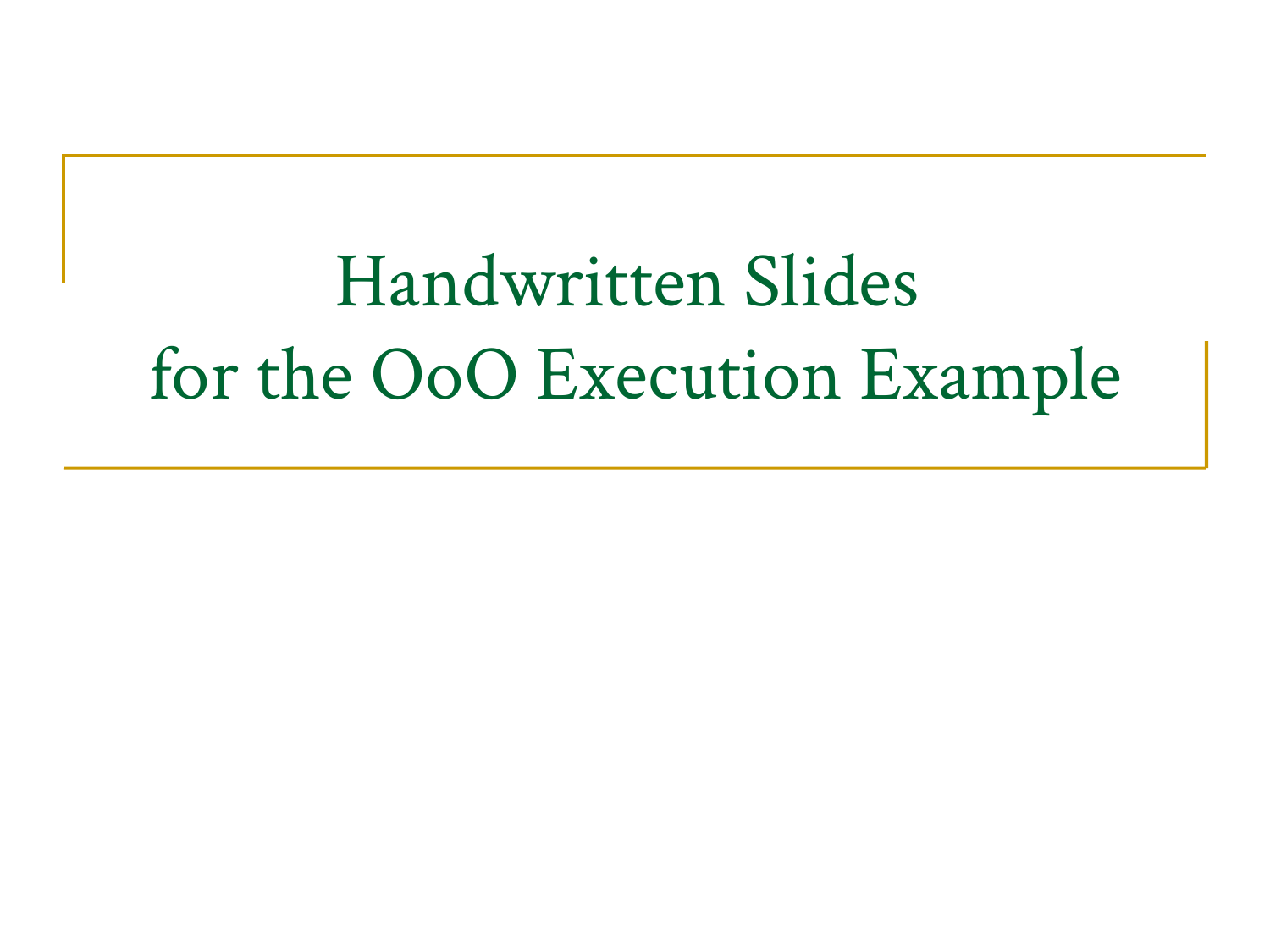

# Handwritten Slides for the OoO Execution Example